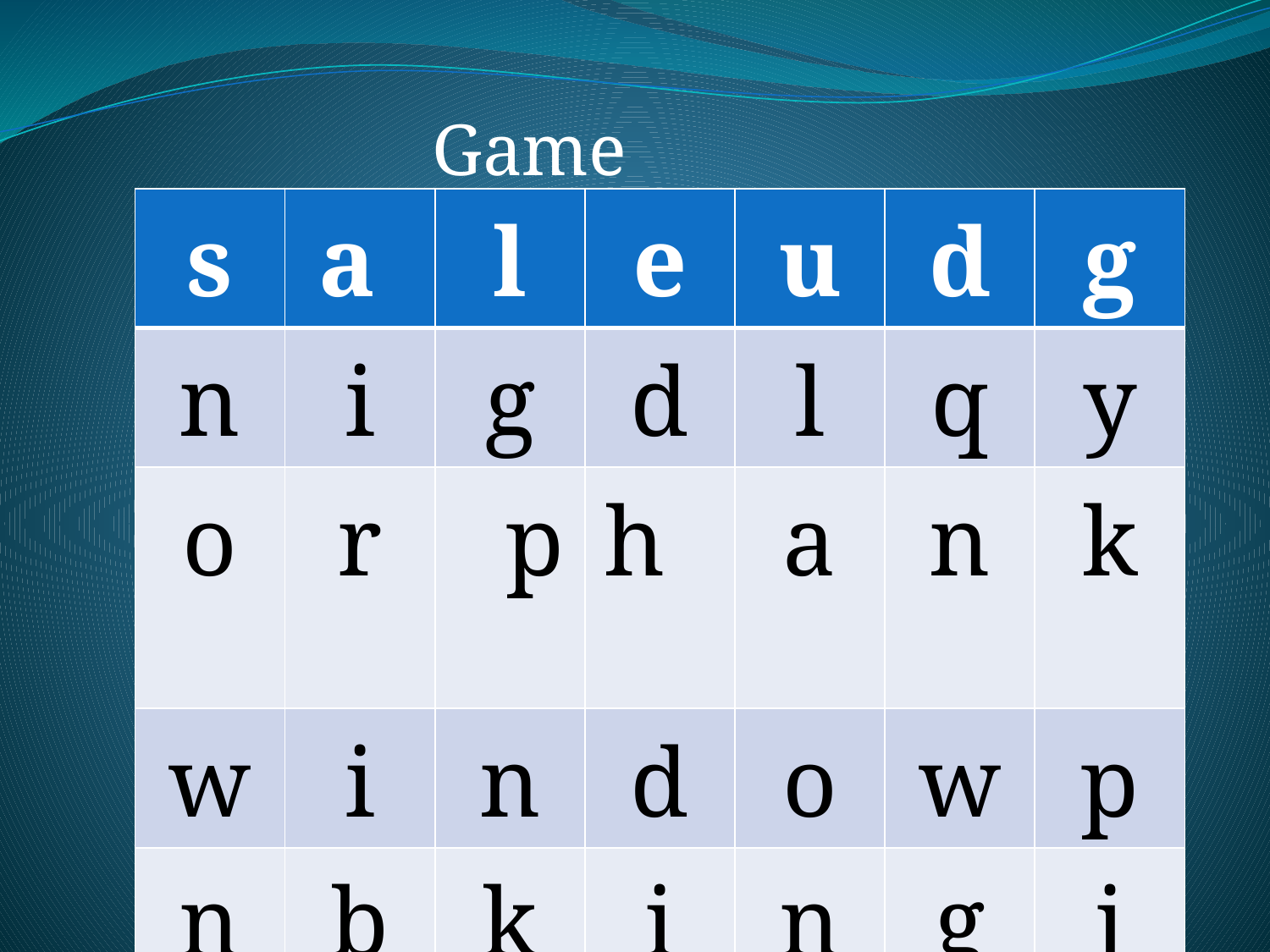

Game
| s | a | l | e | u | d | g |
| --- | --- | --- | --- | --- | --- | --- |
| n | i | g | d | l | q | y |
| o | r | p | h | a | n | k |
| w | i | n | d | o | w | p |
| n | b | k | i | n | g | j |